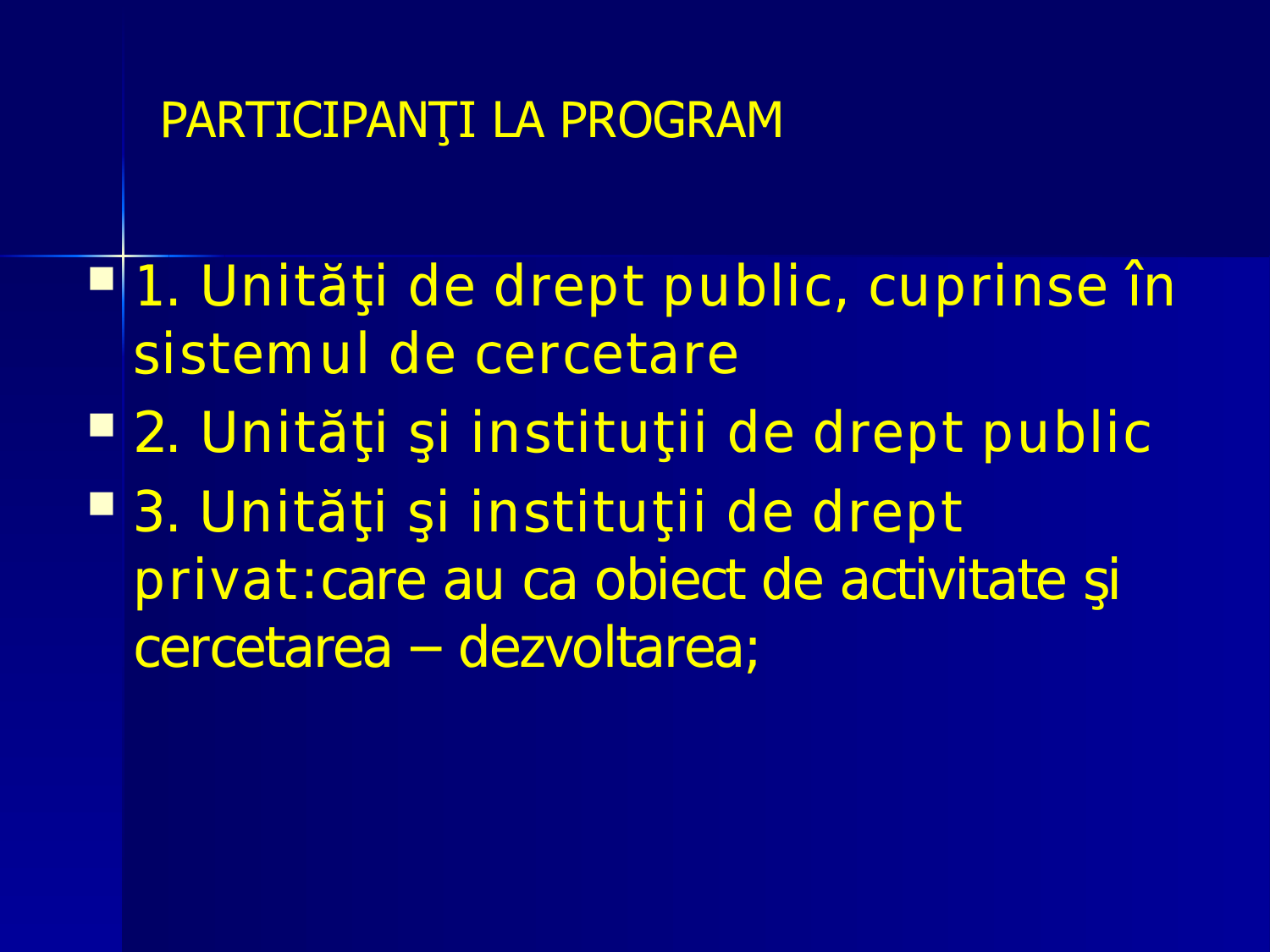

# PARTICIPANŢI LA PROGRAM
1. Unităţi de drept public, cuprinse în sistemul de cercetare
2. Unităţi şi instituţii de drept public
3. Unităţi şi instituţii de drept privat:care au ca obiect de activitate şi cercetarea – dezvoltarea;